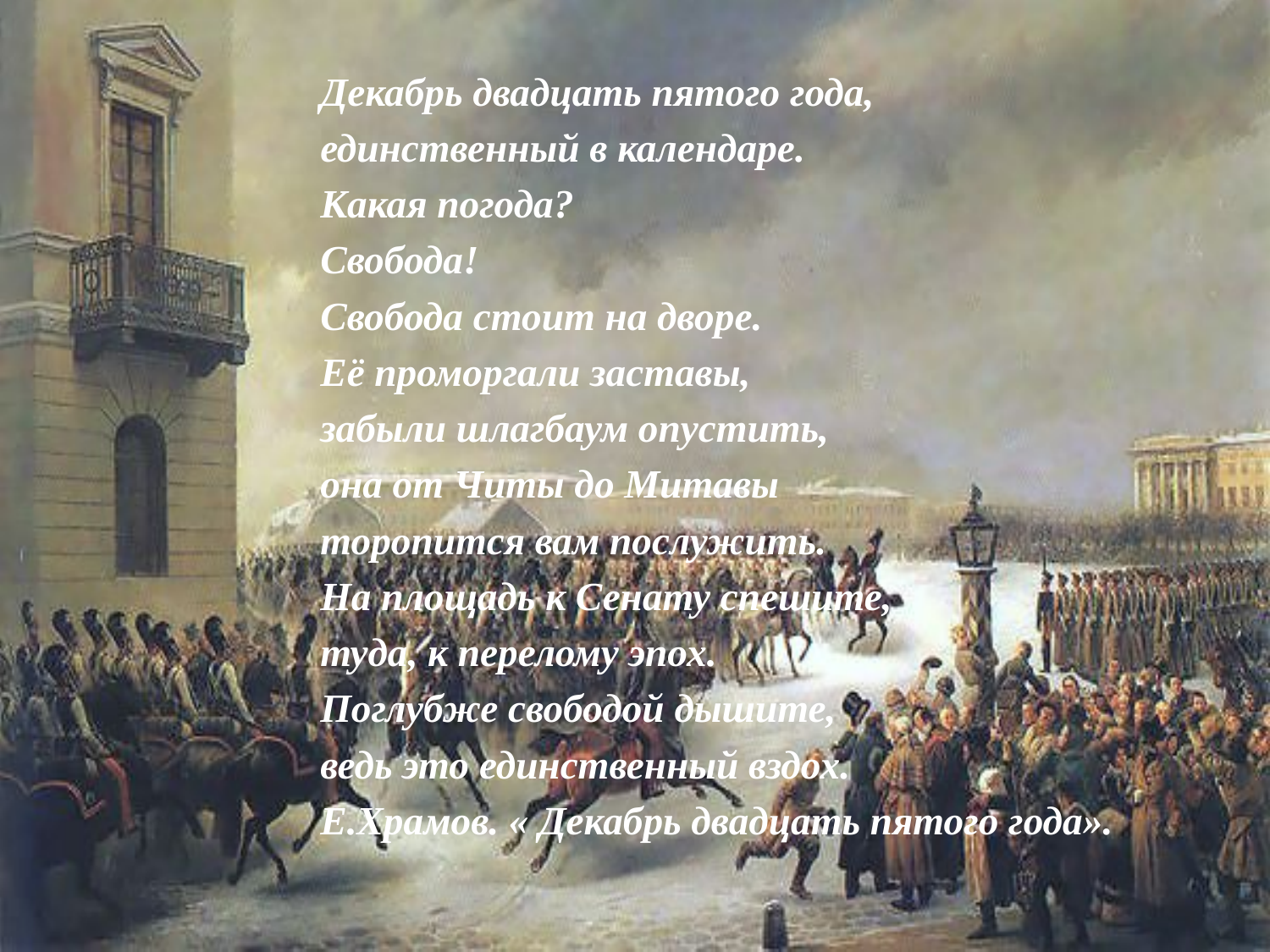

#
Декабрь двадцать пятого года,
единственный в календаре.
Какая погода?
Свобода!
Свобода стоит на дворе.
Её проморгали заставы,
забыли шлагбаум опустить,
она от Читы до Митавы
торопится вам послужить.
На площадь к Сенату спешите,
туда, к перелому эпох.
Поглубже свободой дышите,
ведь это единственный вздох.
Е.Храмов. « Декабрь двадцать пятого года».